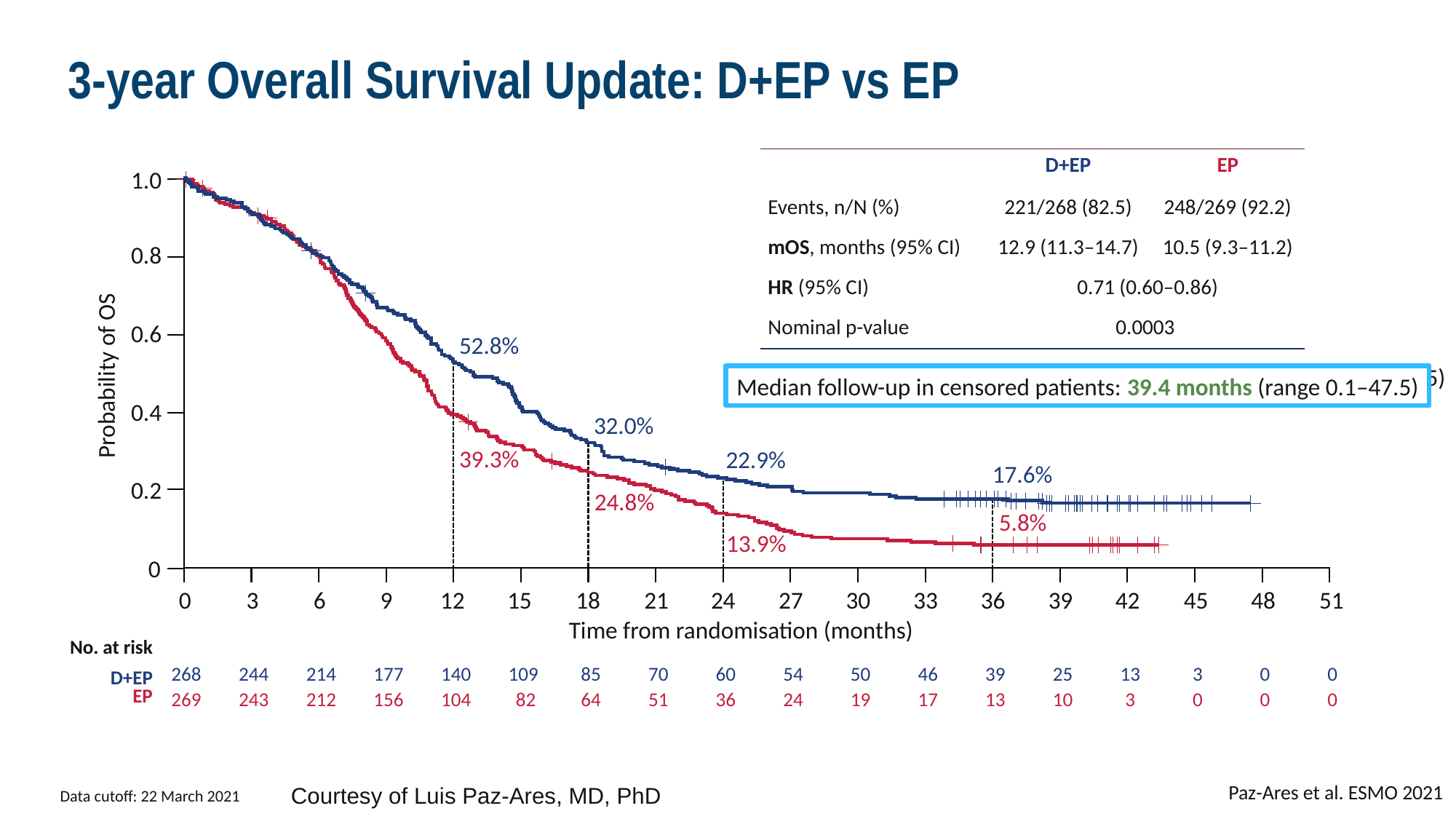

# 3-year Overall Survival Update: D+EP vs EP
|  | D+EP | EP |
| --- | --- | --- |
| Events, n/N (%) | 221/268 (82.5) | 248/269 (92.2) |
| mOS, months (95% CI) | 12.9 (11.3–14.7) | 10.5 (9.3–11.2) |
| HR (95% CI) | 0.71 (0.60–0.86) |  |
| Nominal p-value | 0.0003 |  |
1.0
0.8
0.6
0.4
0.2
0

52.8%
Median follow-up in censored patients: 39.4 months (range 0.1–47.5)
Probability of OS
Median follow-up in censored patients: 39.4 months (range 0.1–47.5)
32.0%
39.3%
22.9%
17.6%
24.8%
5.8%
13.9%
0
3
6
9
12
15
18
21
24
27
30
33
36
39
42
45
48
51
Time from randomisation (months)
| No. at risk |  |  |  |  |  |  |  |  |  |  |  |  |  |  |  |  |  |  |
| --- | --- | --- | --- | --- | --- | --- | --- | --- | --- | --- | --- | --- | --- | --- | --- | --- | --- | --- |
| D+EP | 268 | 244 | 214 | 177 | 140 | 109 | 85 | 70 | 60 | 54 | 50 | 46 | 39 | 25 | 13 | 3 | 0 | 0 |
| EP | 269 | 243 | 212 | 156 | 104 | 82 | 64 | 51 | 36 | 24 | 19 | 17 | 13 | 10 | 3 | 0 | 0 | 0 |
|  |  |  |  |  |  |  |  |  |  |  |  |  |  |  |  |  |  |  |
Paz-Ares et al. ESMO 2021
Courtesy of Luis Paz-Ares, MD, PhD
Data cutoff: 22 March 2021